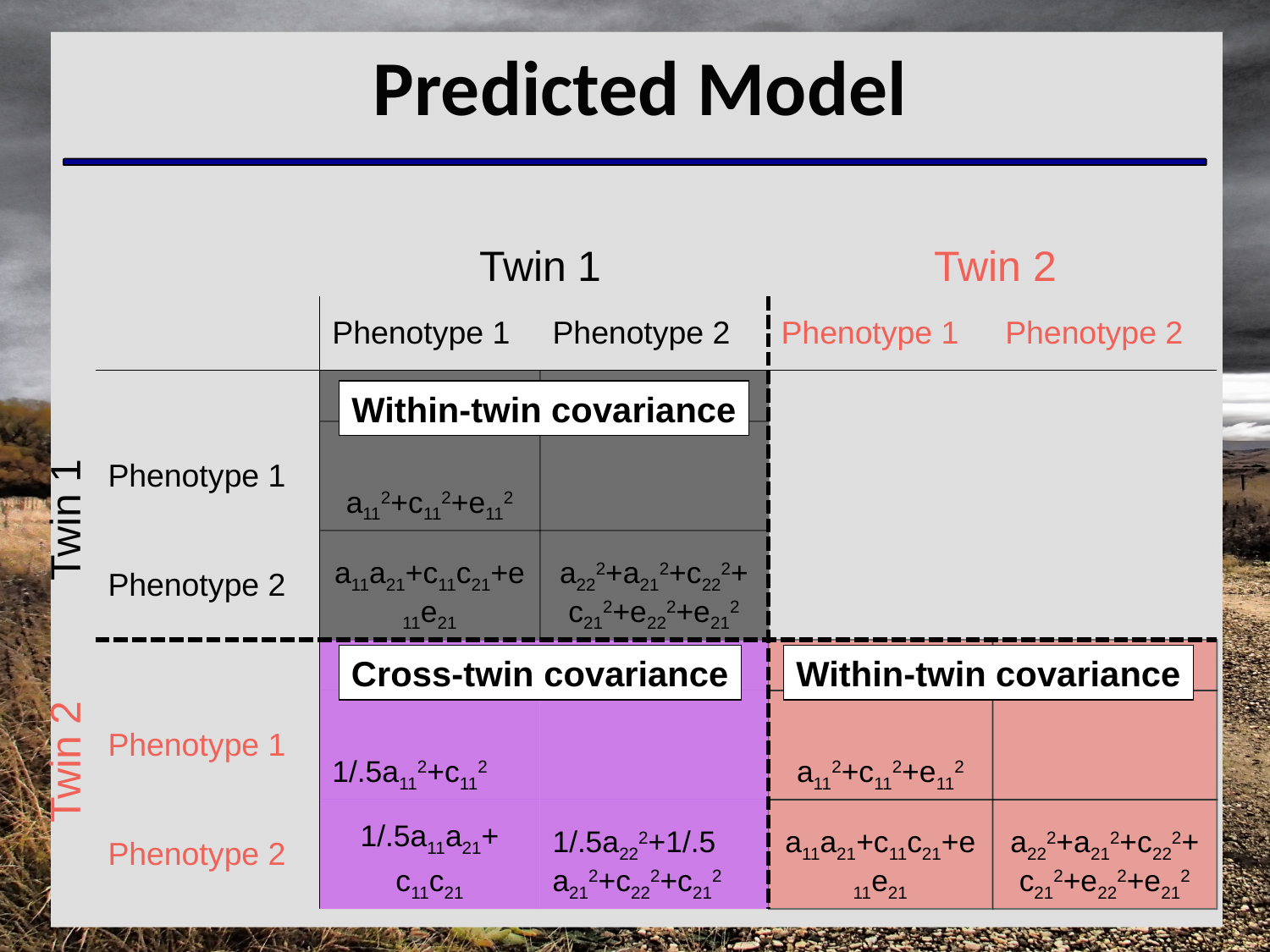

# Predicted Model

Twin 1
Twin 2
|  | Phenotype 1 | Phenotype 2 | Phenotype 1 | Phenotype 2 |
| --- | --- | --- | --- | --- |
|  |  |  |  |  |
| Phenotype 1 | a112+c112+e112 |  |  |  |
| Phenotype 2 | a11a21+c11c21+e11e21 | a222+a212+c222+c212+e222+e212 |  |  |
|  |  |  |  |  |
| Phenotype 1 | 1/.5a112+c112 |  | a112+c112+e112 |  |
| Phenotype 2 | 1/.5a11a21+ c11c21 | 1/.5a222+1/.5 a212+c222+c212 | a11a21+c11c21+e11e21 | a222+a212+c222+c212+e222+e212 |
Within-twin covariance
Twin 1
Cross-twin covariance
Within-twin covariance
Twin 2